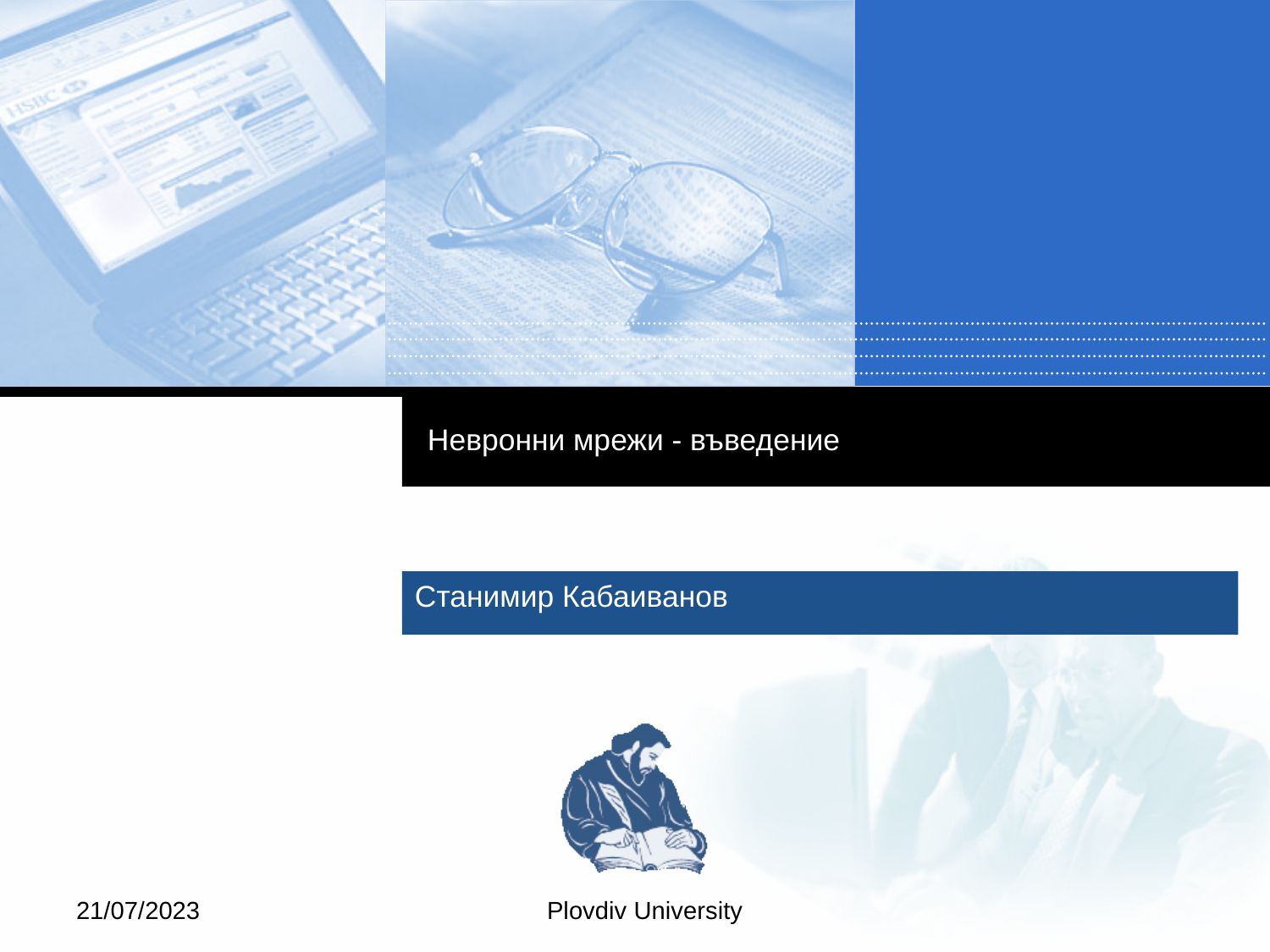

# Невронни мрежи - въведение
Станимир Кабаиванов
21/07/2023
Plovdiv University